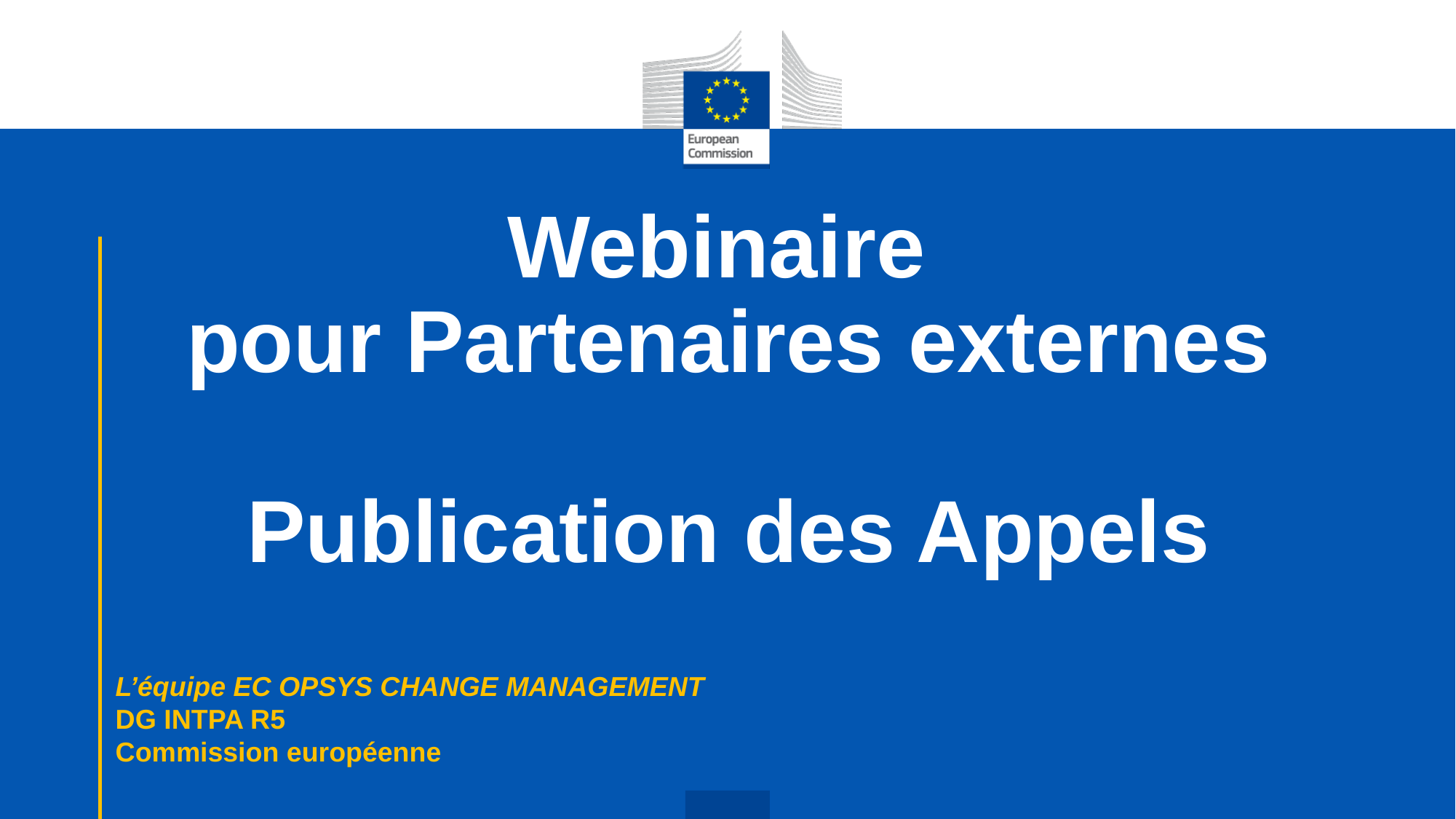

# Webinaire pour Partenaires externes Publication des Appels
L’équipe EC OPSYS CHANGE MANAGEMENT
DG INTPA R5
Commission européenne